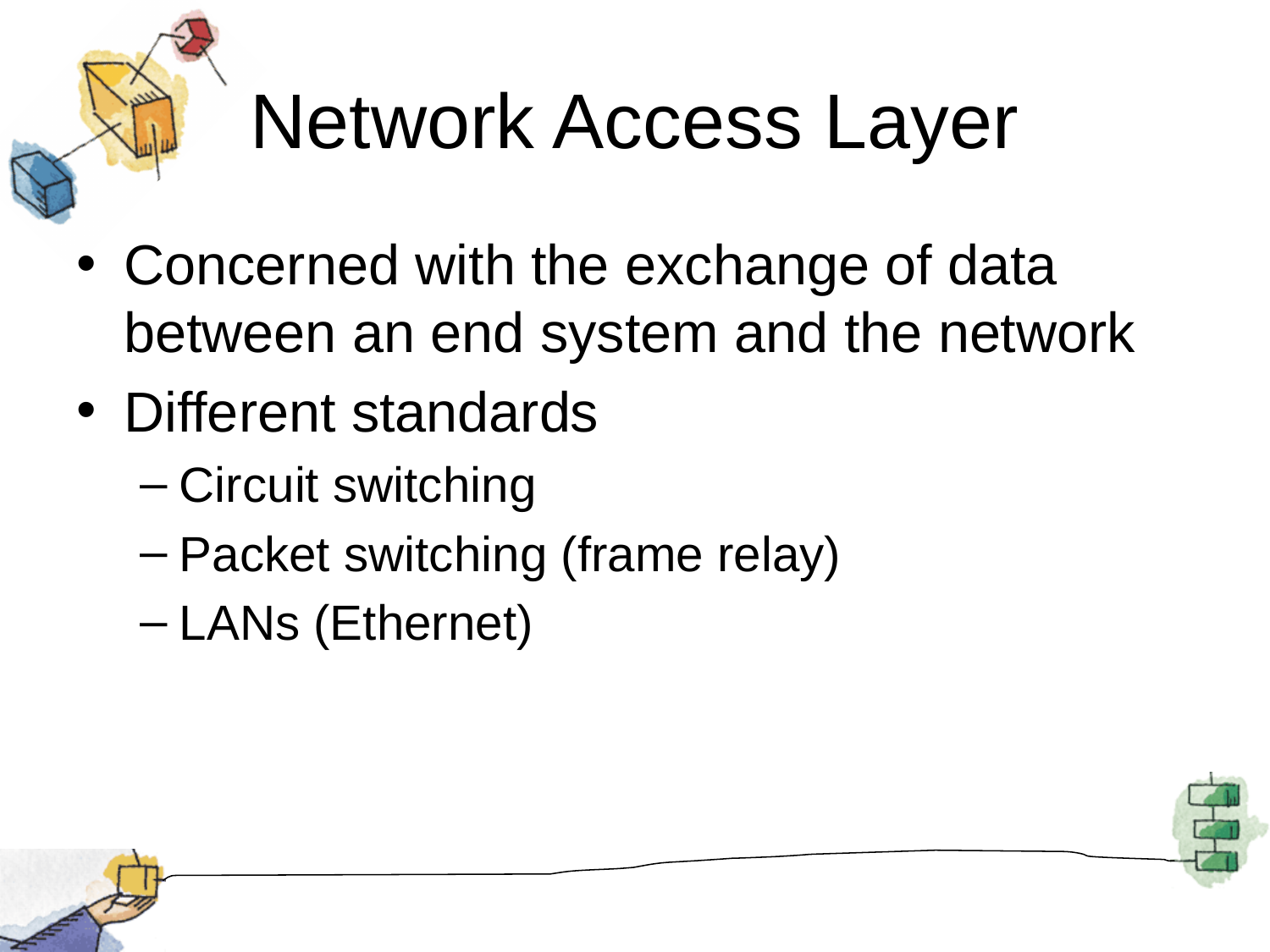

# Network Access Layer
Concerned with the exchange of data between an end system and the network
Different standards
Circuit switching
Packet switching (frame relay)
LANs (Ethernet)